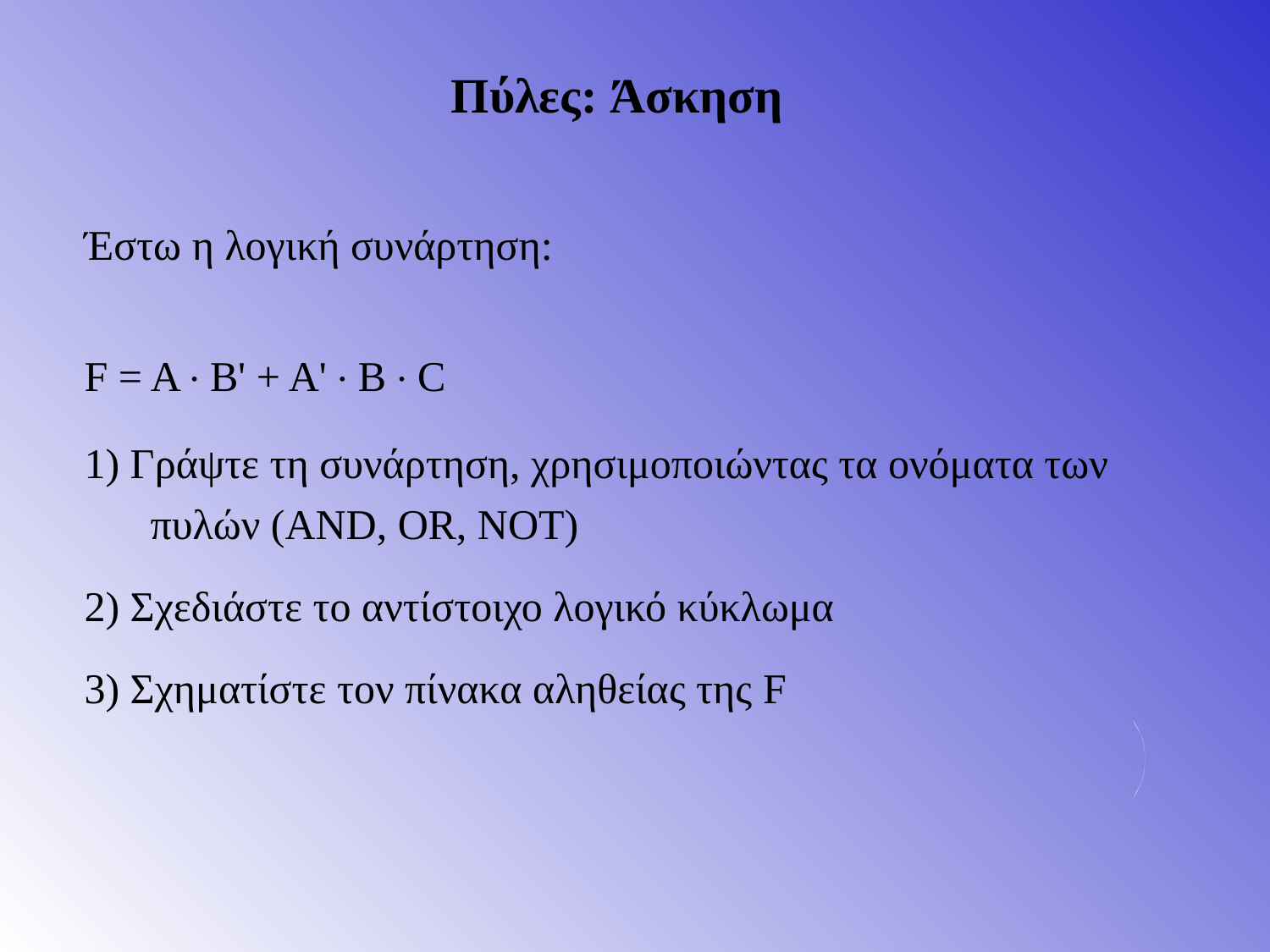

# Πύλες: Άσκηση
Έστω η λογική συνάρτηση:
F = A . B' + A' . B . C
1) Γράψτε τη συνάρτηση, χρησιμοποιώντας τα ονόματα των πυλών (AND, OR, NOT)
2) Σχεδιάστε το αντίστοιχο λογικό κύκλωμα
3) Σχηματίστε τον πίνακα αληθείας της F